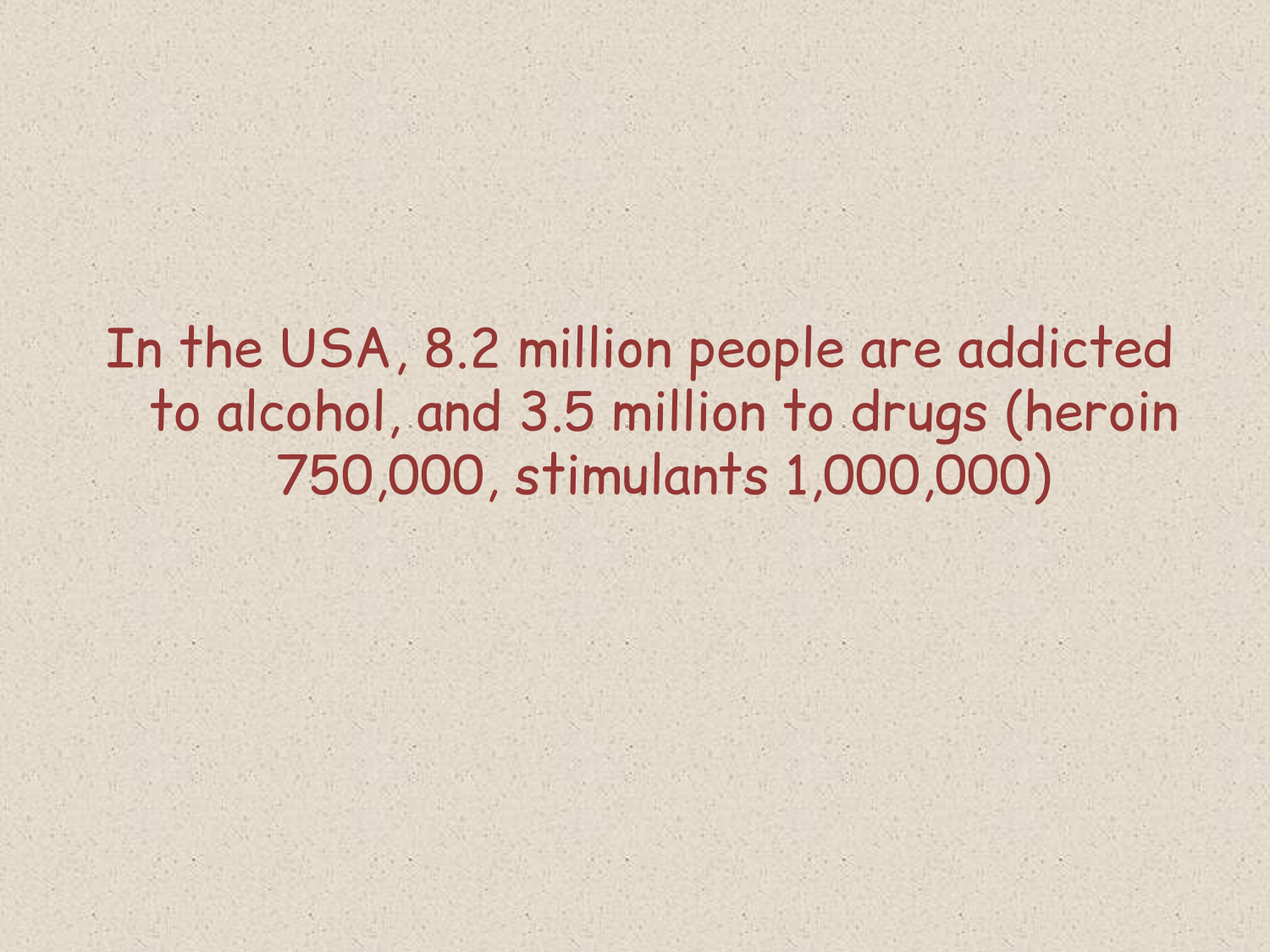

In the USA, 8.2 million people are addicted to alcohol, and 3.5 million to drugs (heroin 750,000, stimulants 1,000,000)